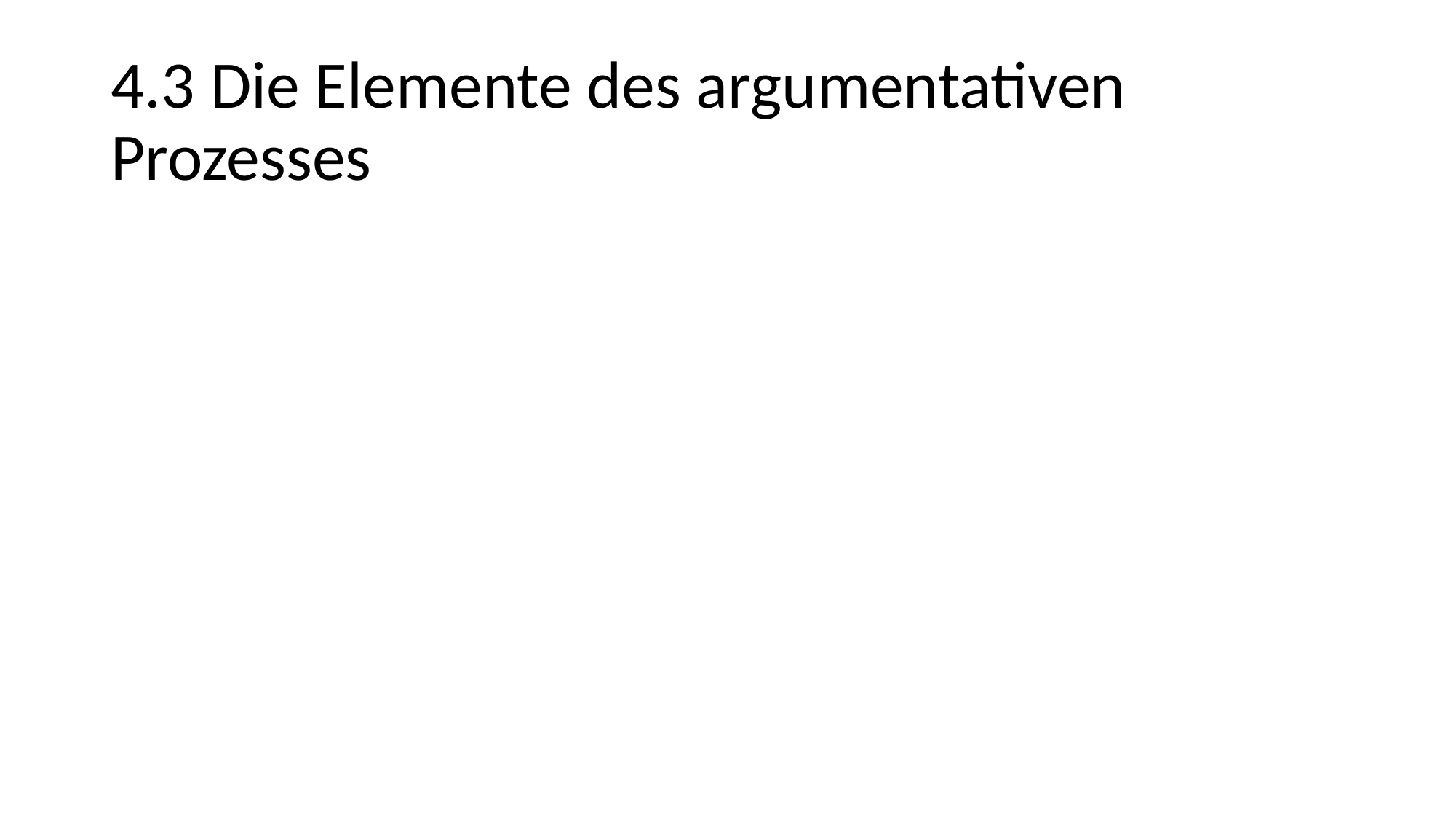

# 4.3 Die Elemente des argumentativen Prozesses